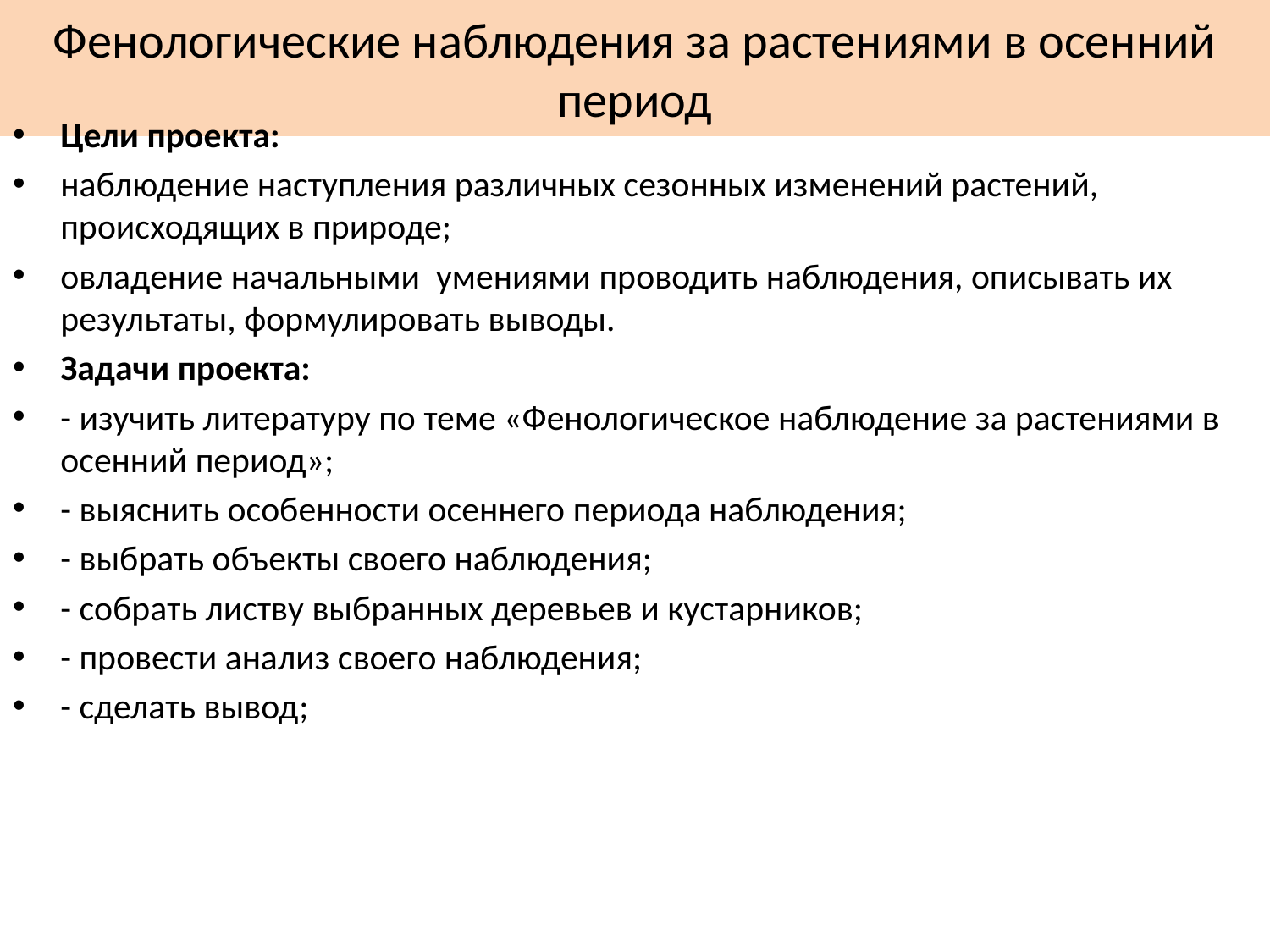

# Фенологические наблюдения за растениями в осенний период
Цели проекта:
наблюдение наступления различных сезонных изменений растений, происходящих в природе;
овладение начальными  умениями проводить наблюдения, описывать их результаты, формулировать выводы.
Задачи проекта:
- изучить литературу по теме «Фенологическое наблюдение за растениями в осенний период»;
- выяснить особенности осеннего периода наблюдения;
- выбрать объекты своего наблюдения;
- собрать листву выбранных деревьев и кустарников;
- провести анализ своего наблюдения;
- сделать вывод;